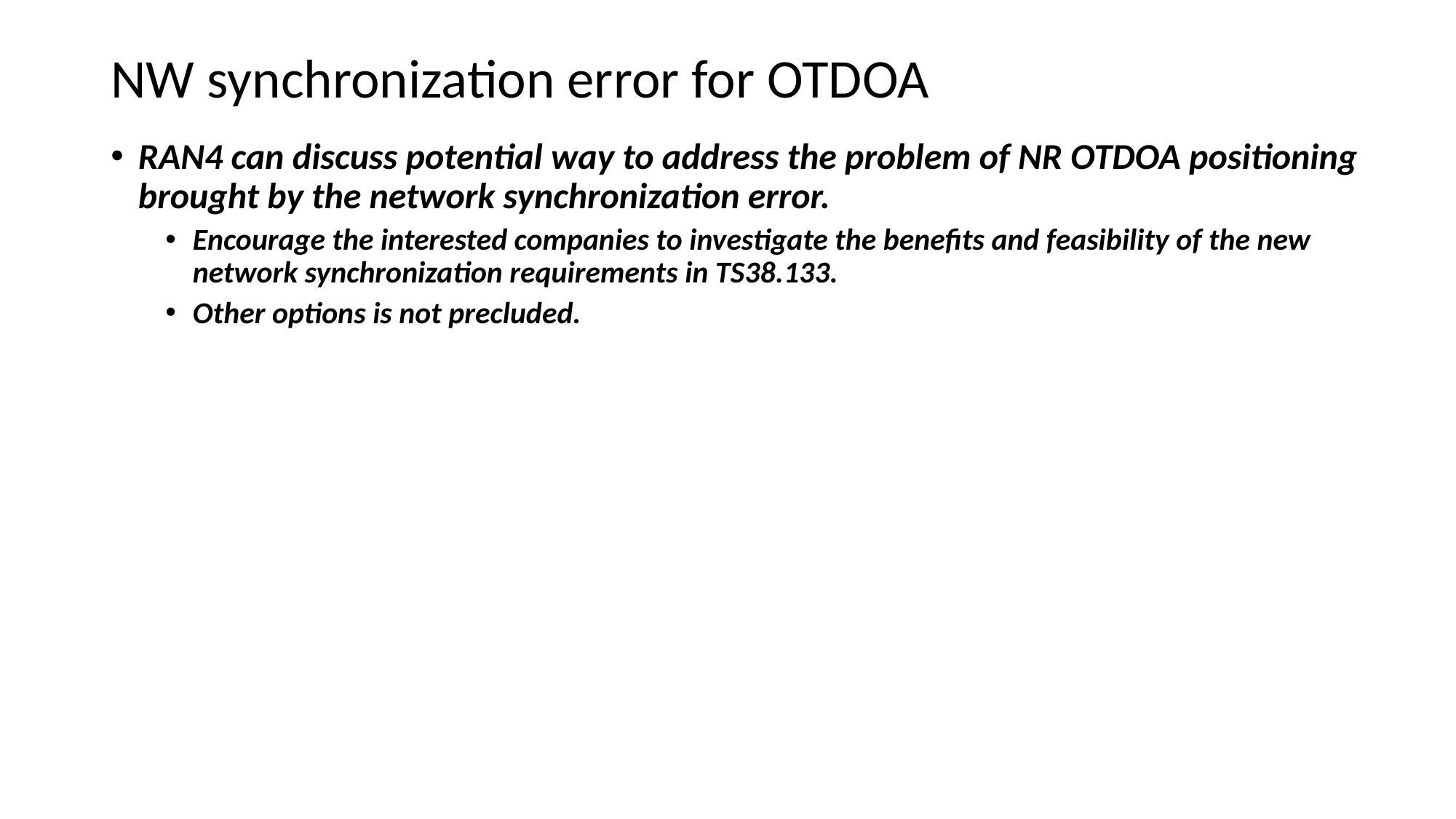

# NW synchronization error for OTDOA
RAN4 can discuss potential way to address the problem of NR OTDOA positioning brought by the network synchronization error.
Encourage the interested companies to investigate the benefits and feasibility of the new network synchronization requirements in TS38.133.
Other options is not precluded.